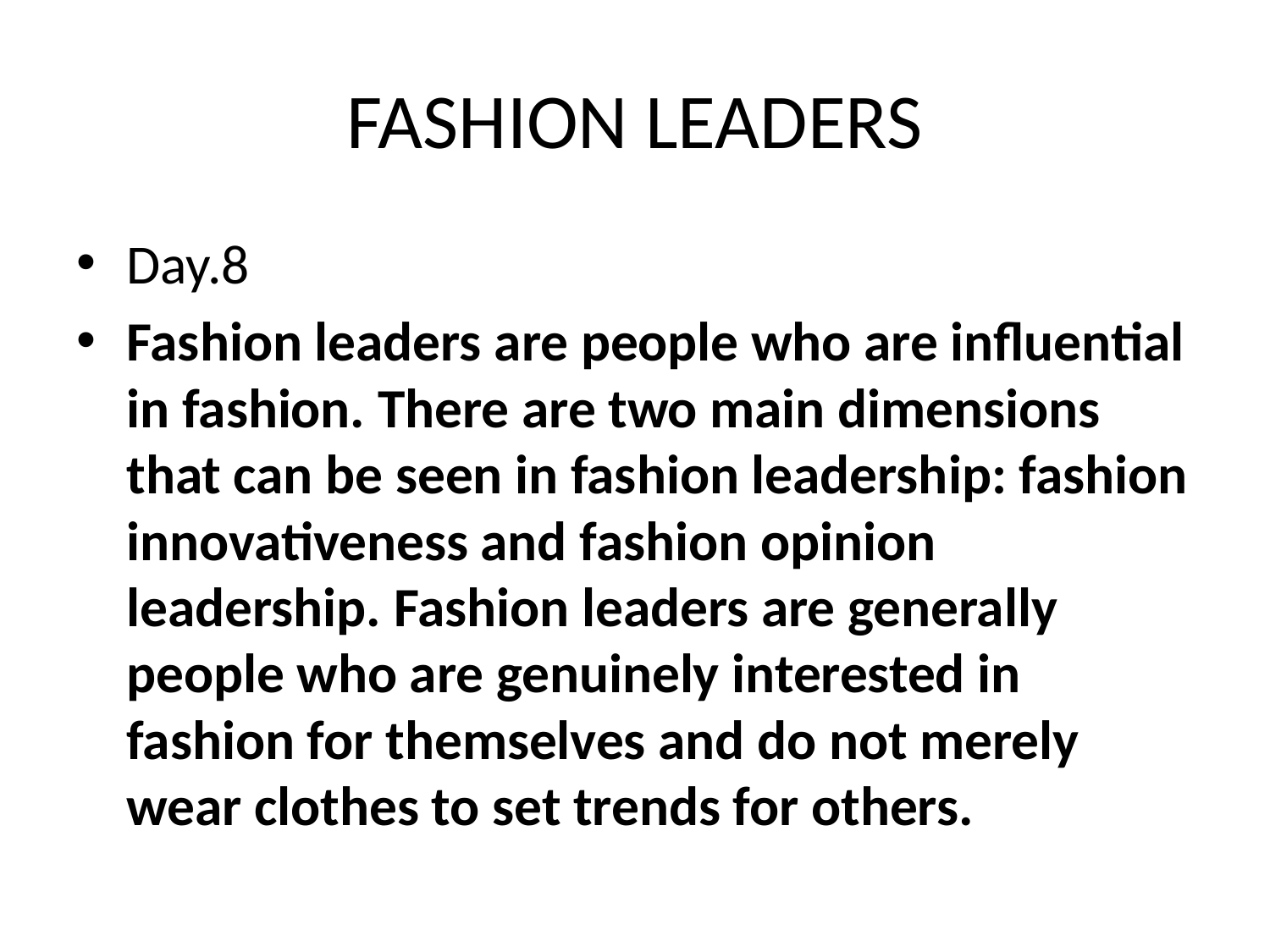

# FASHION LEADERS
Day.8
Fashion leaders are people who are influential in fashion. There are two main dimensions that can be seen in fashion leadership: fashion innovativeness and fashion opinion leadership. Fashion leaders are generally people who are genuinely interested in fashion for themselves and do not merely wear clothes to set trends for others.